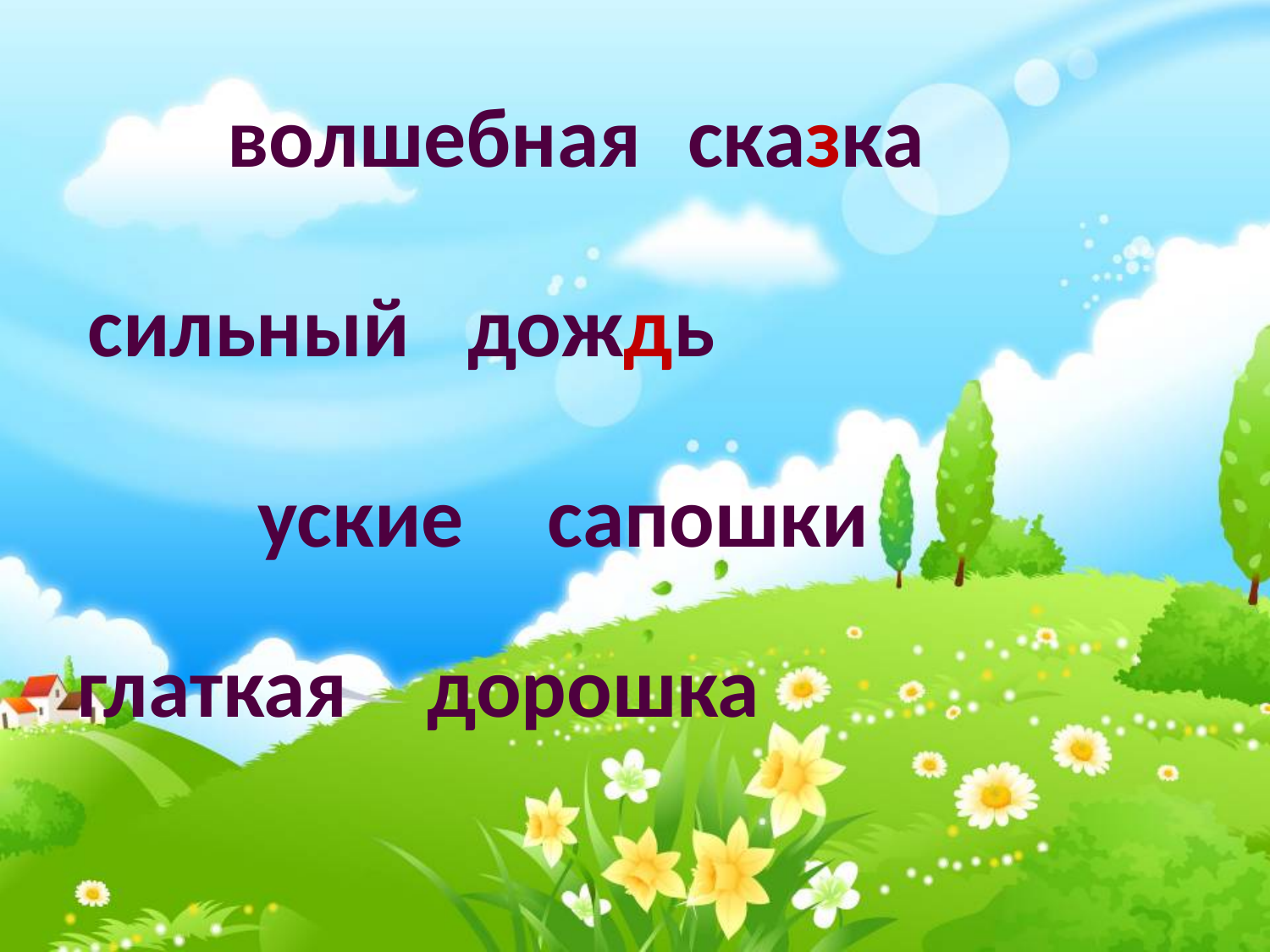

волшебная
сказка

сильный
дождь
уские
сапошки
глаткая
дорошка